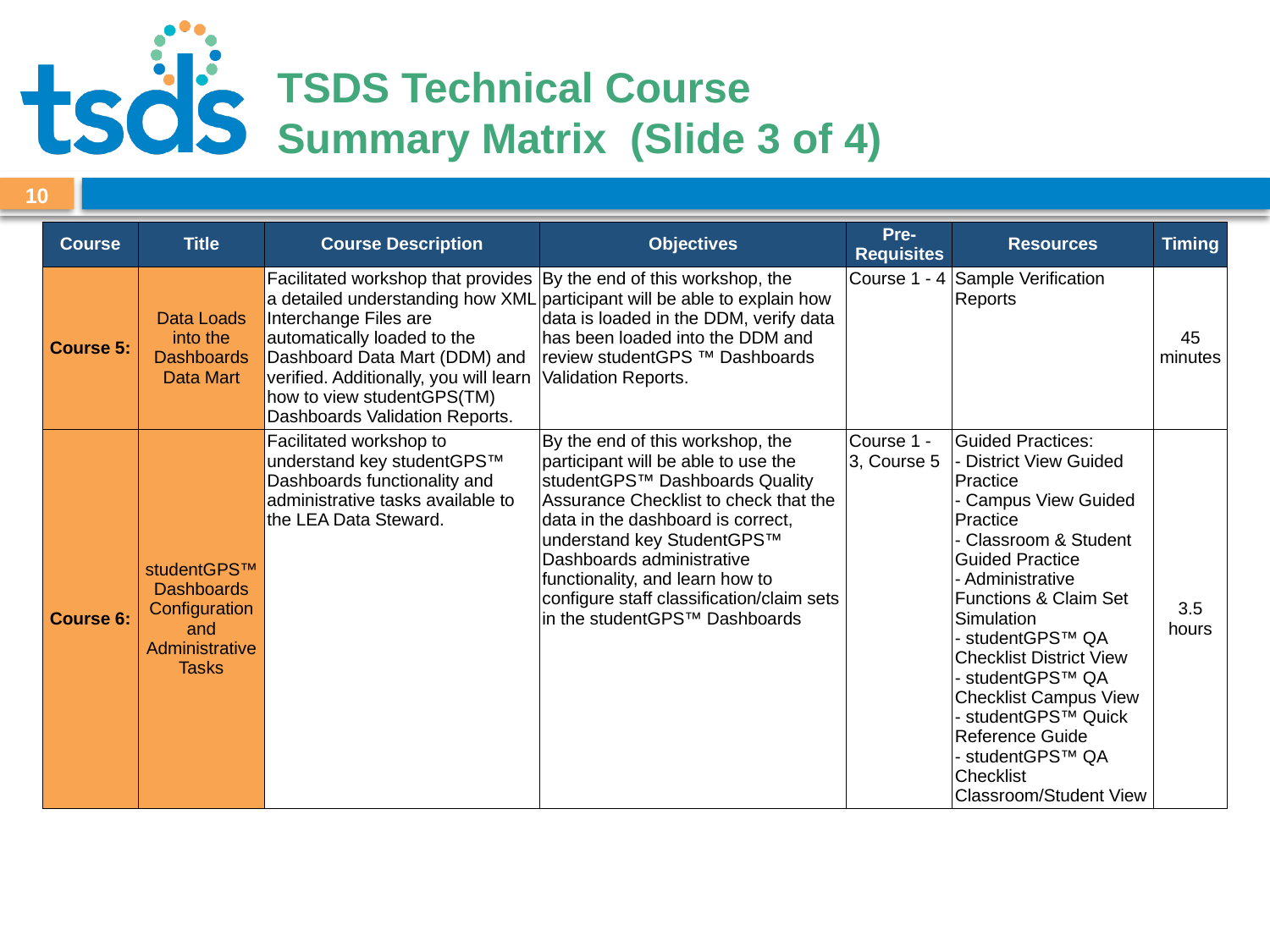

# TSDS Technical Course Summary Matrix  (Slide 3 of 4)
10
| Course | Title | Course Description | Objectives | Pre-Requisites | Resources | Timing |
| --- | --- | --- | --- | --- | --- | --- |
| Course 5: | Data Loads into the Dashboards Data Mart | Facilitated workshop that provides a detailed understanding how XML Interchange Files are automatically loaded to the Dashboard Data Mart (DDM) and verified. Additionally, you will learn how to view studentGPS(TM) Dashboards Validation Reports. | By the end of this workshop, the participant will be able to explain how data is loaded in the DDM, verify data has been loaded into the DDM and review studentGPS ™ Dashboards Validation Reports. | Course 1 - 4 | Sample Verification Reports | 45 minutes |
| Course 6: | studentGPS™ Dashboards Configuration and Administrative Tasks | Facilitated workshop to understand key studentGPS™ Dashboards functionality and administrative tasks available to the LEA Data Steward. | By the end of this workshop, the participant will be able to use the studentGPS™ Dashboards Quality Assurance Checklist to check that the data in the dashboard is correct, understand key StudentGPS™ Dashboards administrative functionality, and learn how to configure staff classification/claim sets in the studentGPS™ Dashboards | Course 1 - 3, Course 5 | Guided Practices: - District View Guided Practice - Campus View Guided Practice - Classroom & Student Guided Practice - Administrative Functions & Claim Set Simulation - studentGPS™ QA Checklist District View - studentGPS™ QA Checklist Campus View - studentGPS™ Quick Reference Guide - studentGPS™ QA Checklist Classroom/Student View | 3.5 hours |